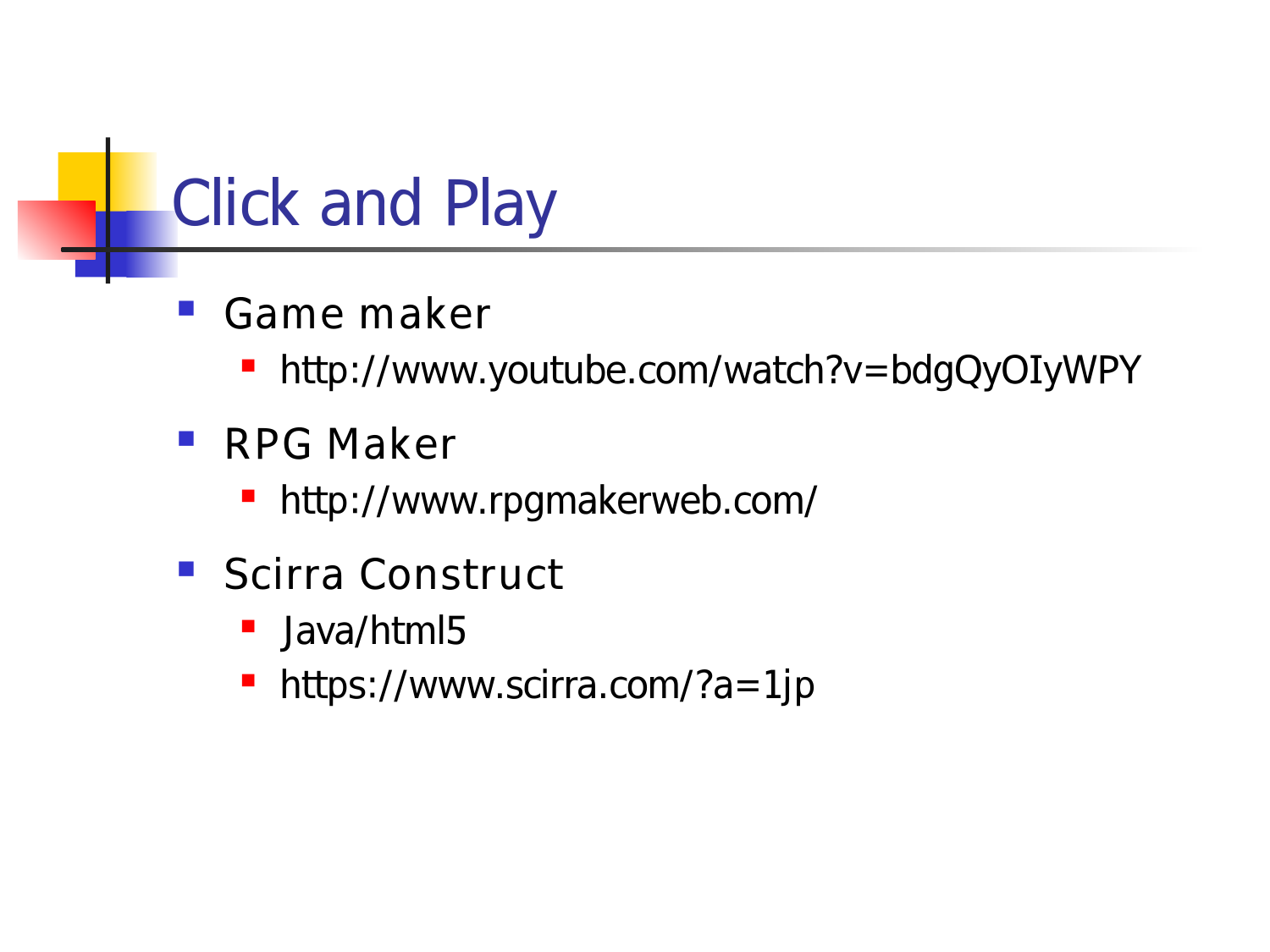

# Click and Play
Game maker
http://www.youtube.com/watch?v=bdgQyOIyWPY
RPG Maker
http://www.rpgmakerweb.com/
Scirra Construct
Java/html5
https://www.scirra.com/?a=1jp